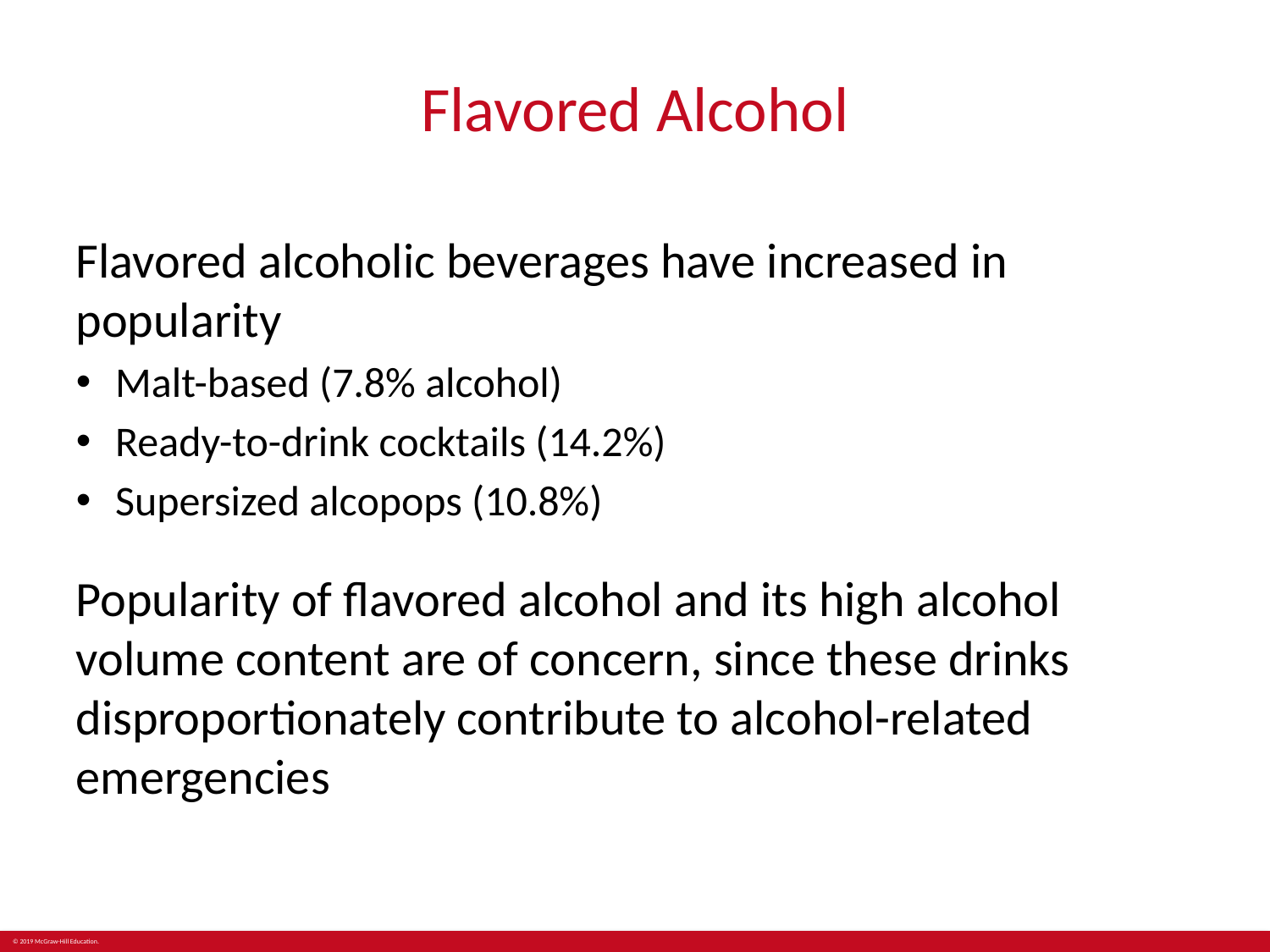

# Flavored Alcohol
Flavored alcoholic beverages have increased in popularity
Malt-based (7.8% alcohol)
Ready-to-drink cocktails (14.2%)
Supersized alcopops (10.8%)
Popularity of flavored alcohol and its high alcohol volume content are of concern, since these drinks disproportionately contribute to alcohol-related emergencies